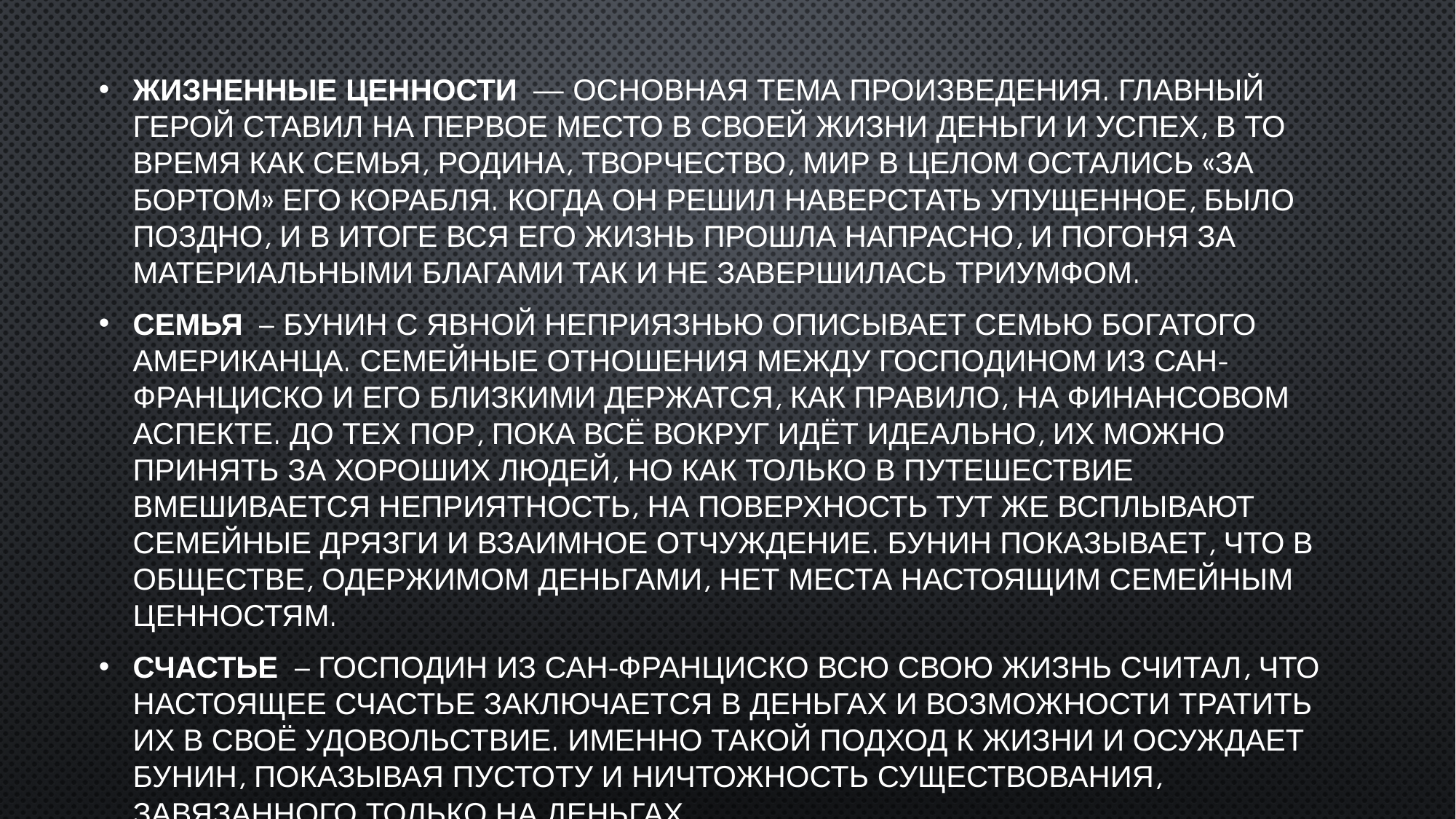

#
Жизненные ценности  — основная тема произведения. Главный герой ставил на первое место в своей жизни деньги и успех, в то время как семья, родина, творчество, мир в целом остались «за бортом» его корабля. Когда он решил наверстать упущенное, было поздно, и в итоге вся его жизнь прошла напрасно, и погоня за материальными благами так и не завершилась триумфом.
Семья  – Бунин с явной неприязнью описывает семью богатого американца. Семейные отношения между господином из Сан-Франциско и его близкими держатся, как правило, на финансовом аспекте. До тех пор, пока всё вокруг идёт идеально, их можно принять за хороших людей, но как только в путешествие вмешивается неприятность, на поверхность тут же всплывают семейные дрязги и взаимное отчуждение. Бунин показывает, что в обществе, одержимом деньгами, нет места настоящим семейным ценностям.
Счастье  – господин из Сан-Франциско всю свою жизнь считал, что настоящее счастье заключается в деньгах и возможности тратить их в своё удовольствие. Именно такой подход к жизни и осуждает Бунин, показывая пустоту и ничтожность существования, завязанного только на деньгах.